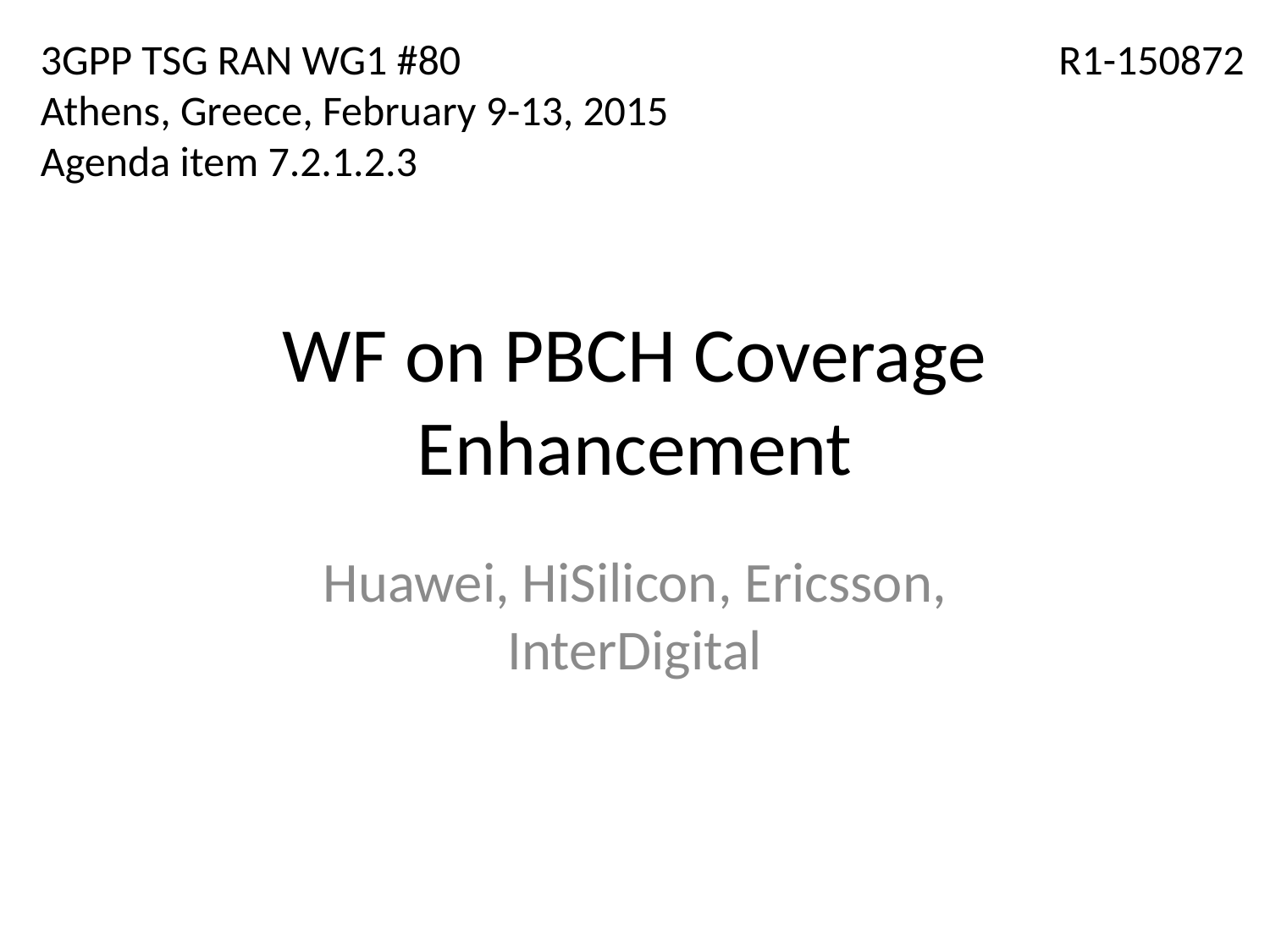

3GPP TSG RAN WG1 #80
Athens, Greece, February 9-13, 2015
Agenda item 7.2.1.2.3
R1-150872
# WF on PBCH Coverage Enhancement
Huawei, HiSilicon, Ericsson, InterDigital